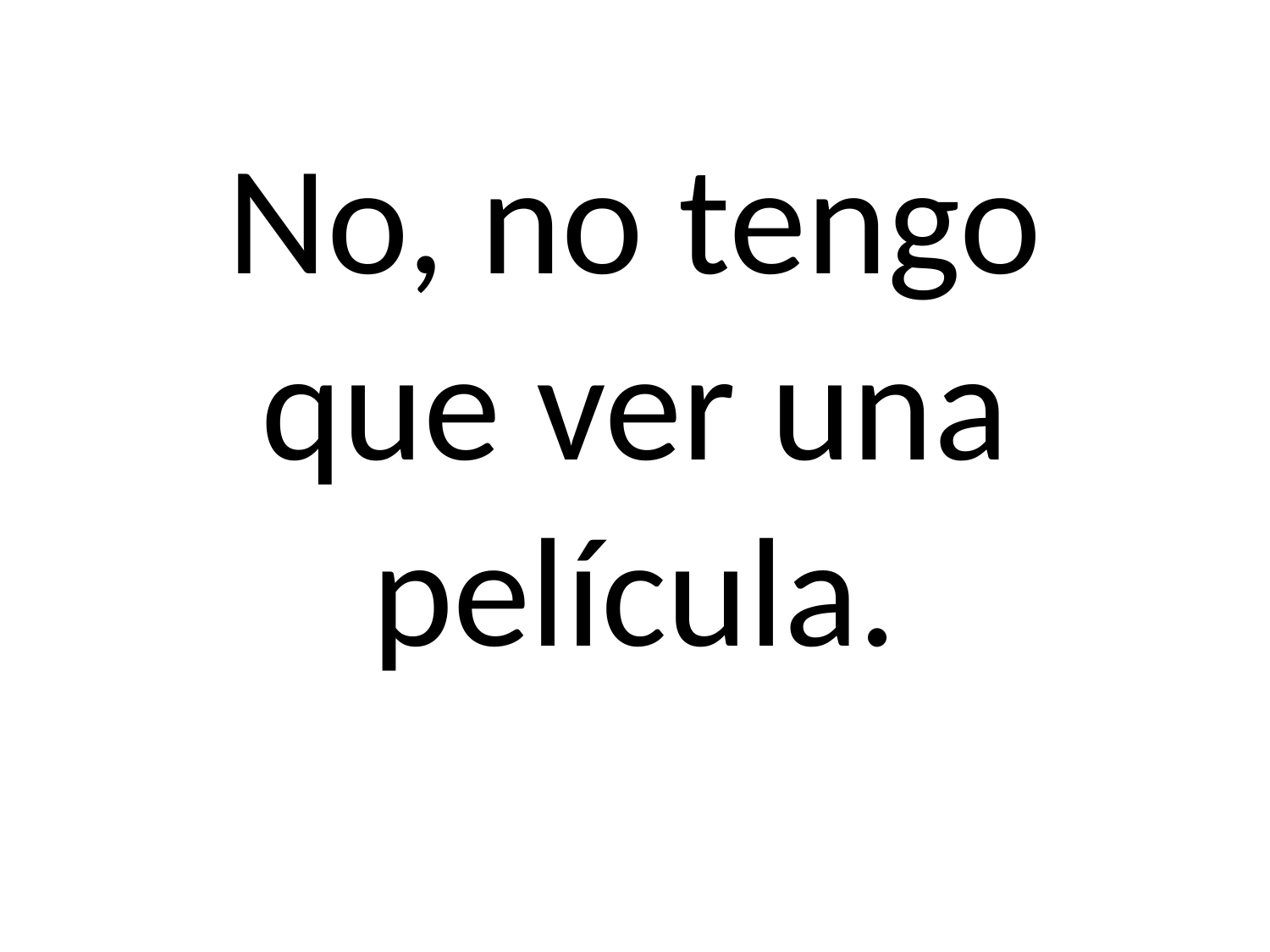

# No, no tengo que ver una película.